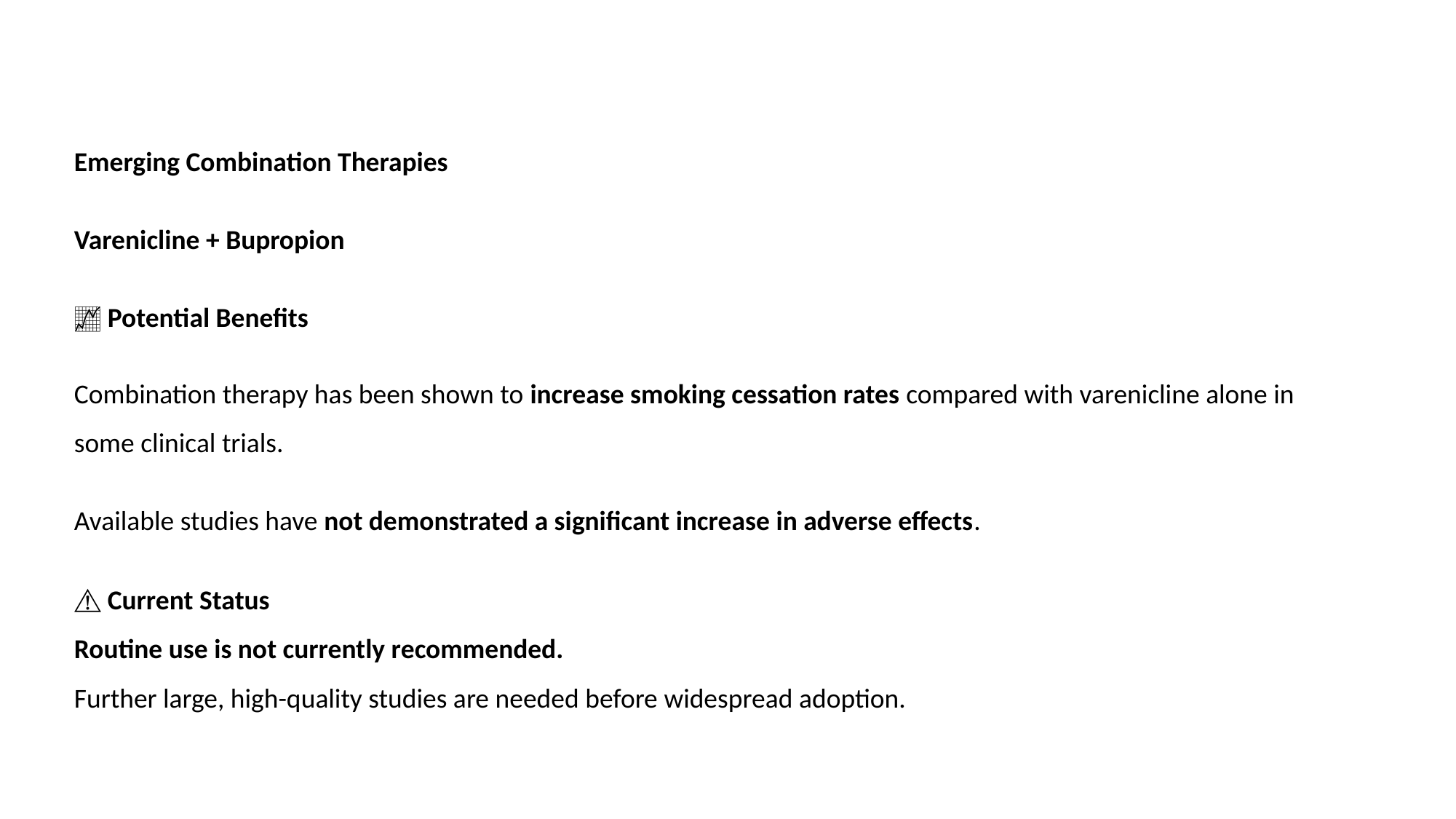

Emerging Combination Therapies

Varenicline + Bupropion

📈 Potential Benefits

Combination therapy has been shown to increase smoking cessation rates compared with varenicline alone in some clinical trials.

Available studies have not demonstrated a significant increase in adverse effects.

⚠ Current Status
Routine use is not currently recommended.
Further large, high-quality studies are needed before widespread adoption.